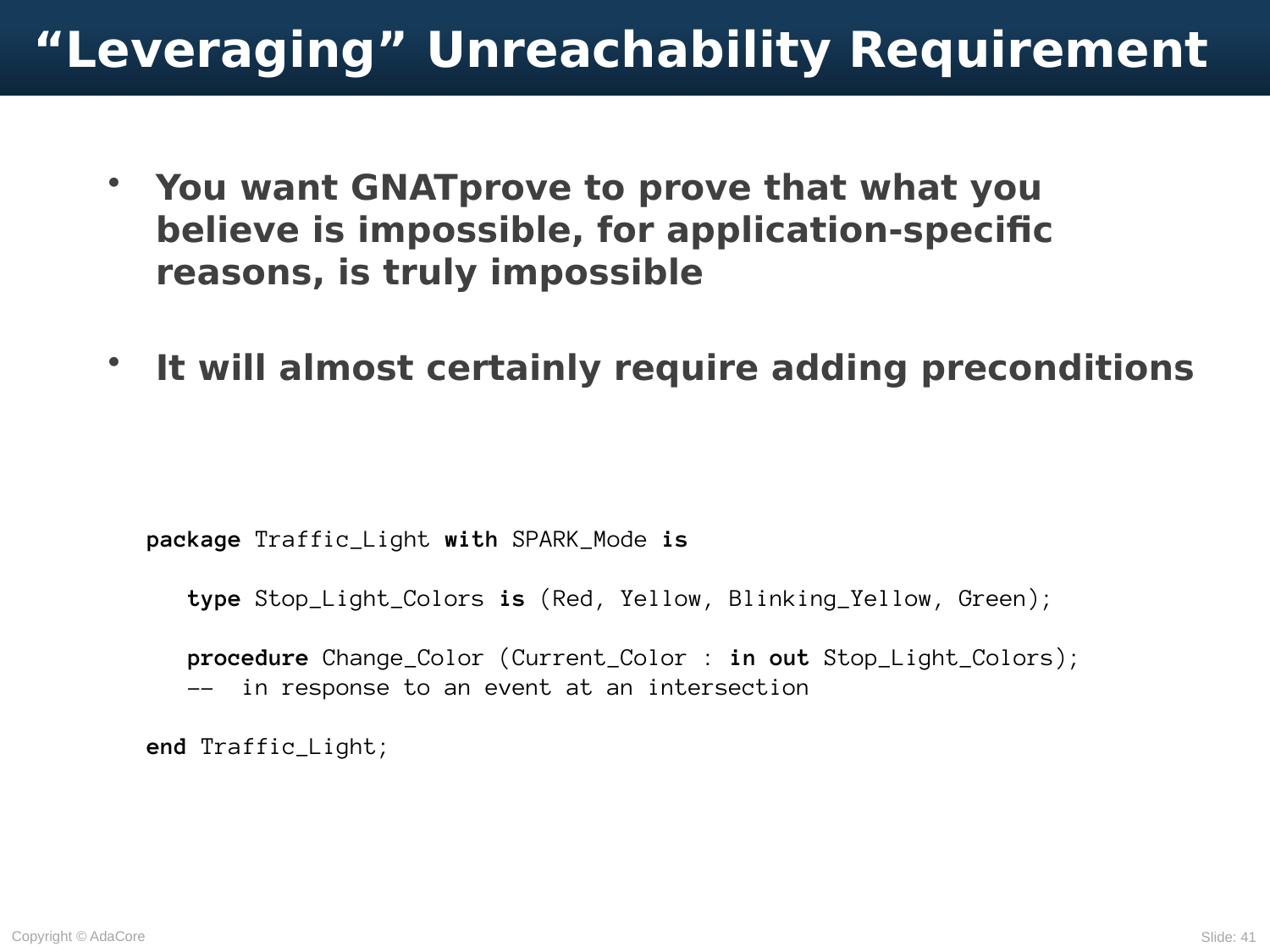

# “Leveraging” Unreachability Requirement
You want GNATprove to prove that what you believe is impossible, for application-specific reasons, is truly impossible
It will almost certainly require adding preconditions
package Traffic_Light with SPARK_Mode is

   type Stop_Light_Colors is (Red, Yellow, Blinking_Yellow, Green);

   procedure Change_Color (Current_Color : in out Stop_Light_Colors);
   --  in response to an event at an intersection

end Traffic_Light;